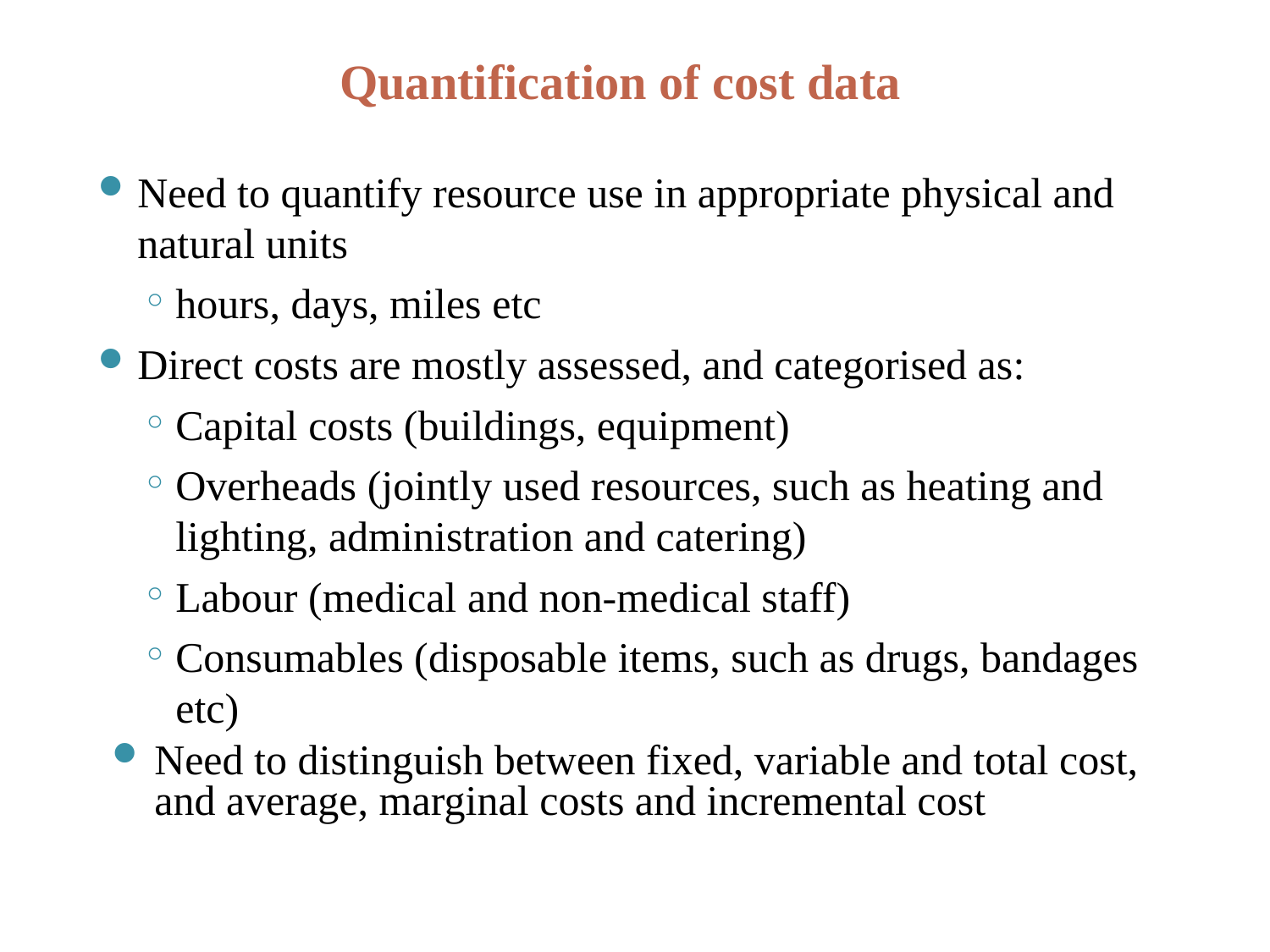

# Quantification of cost data
Need to quantify resource use in appropriate physical and natural units
hours, days, miles etc
Direct costs are mostly assessed, and categorised as:
Capital costs (buildings, equipment)
Overheads (jointly used resources, such as heating and lighting, administration and catering)
Labour (medical and non-medical staff)
Consumables (disposable items, such as drugs, bandages etc)
Need to distinguish between fixed, variable and total cost, and average, marginal costs and incremental cost